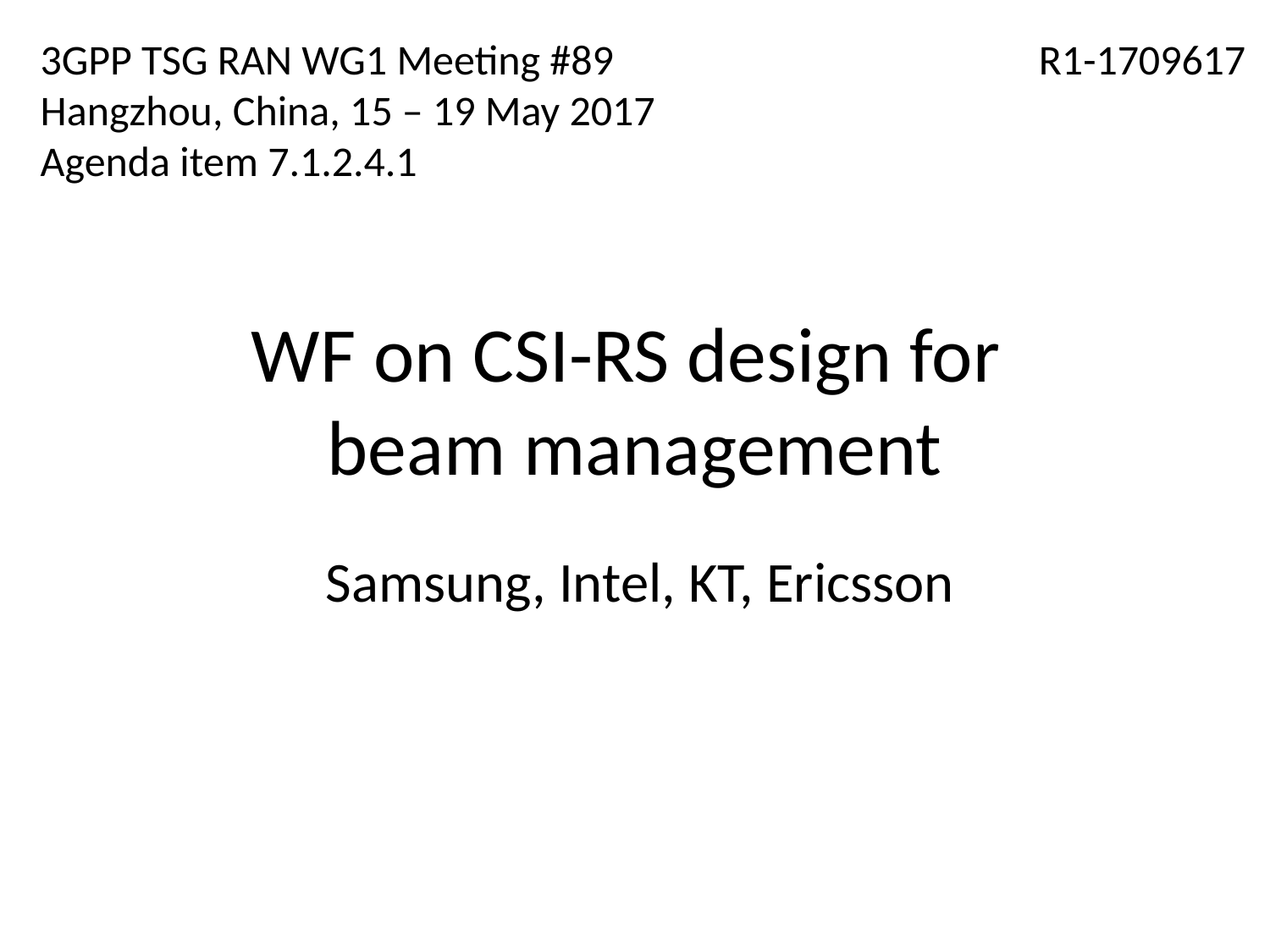

3GPP TSG RAN WG1 Meeting #89
Hangzhou, China, 15 – 19 May 2017
Agenda item 7.1.2.4.1
R1-1709617
# WF on CSI-RS design for beam management
Samsung, Intel, KT, Ericsson